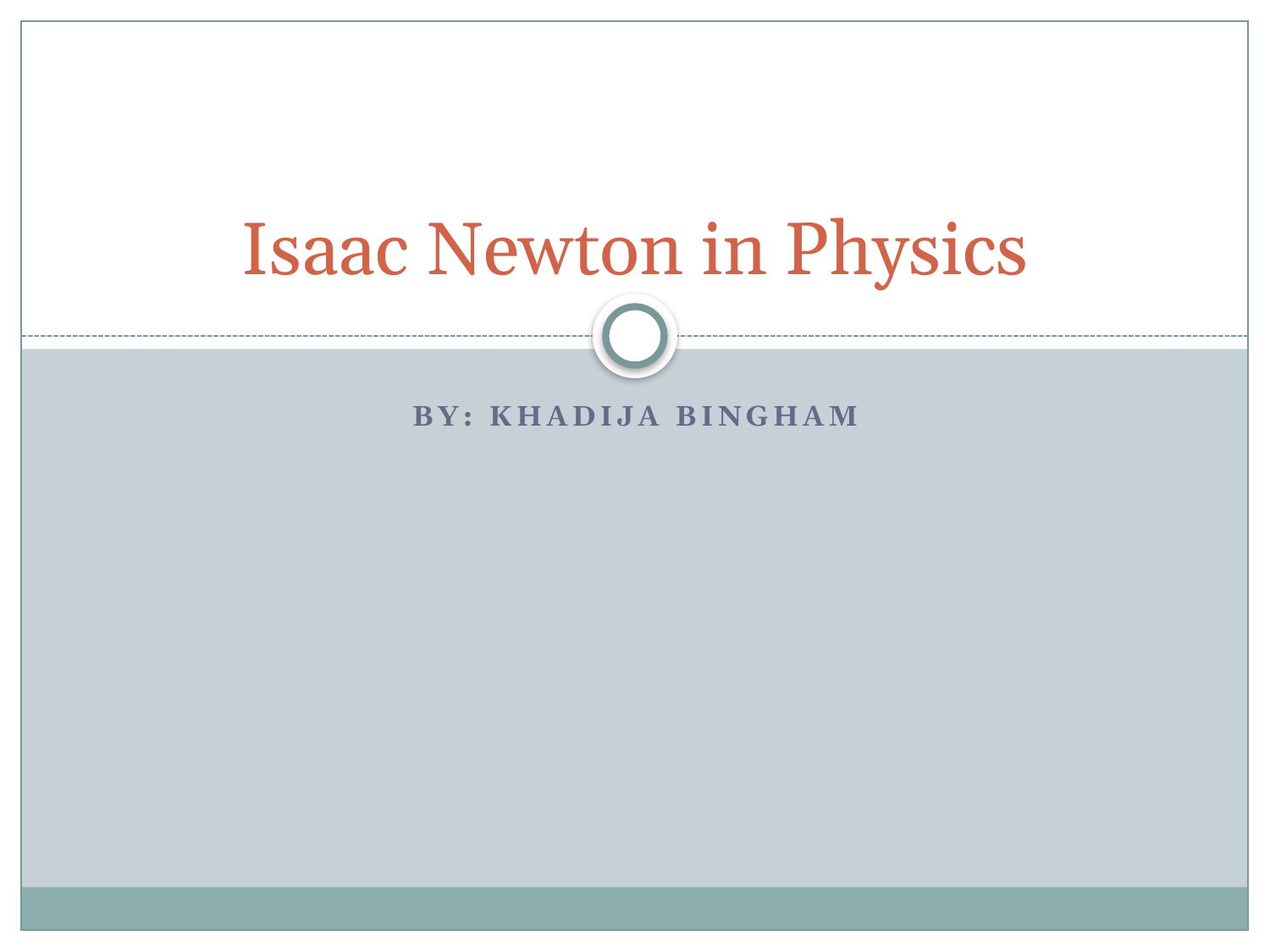

# Isaac Newton in Physics
By: Khadija bingham